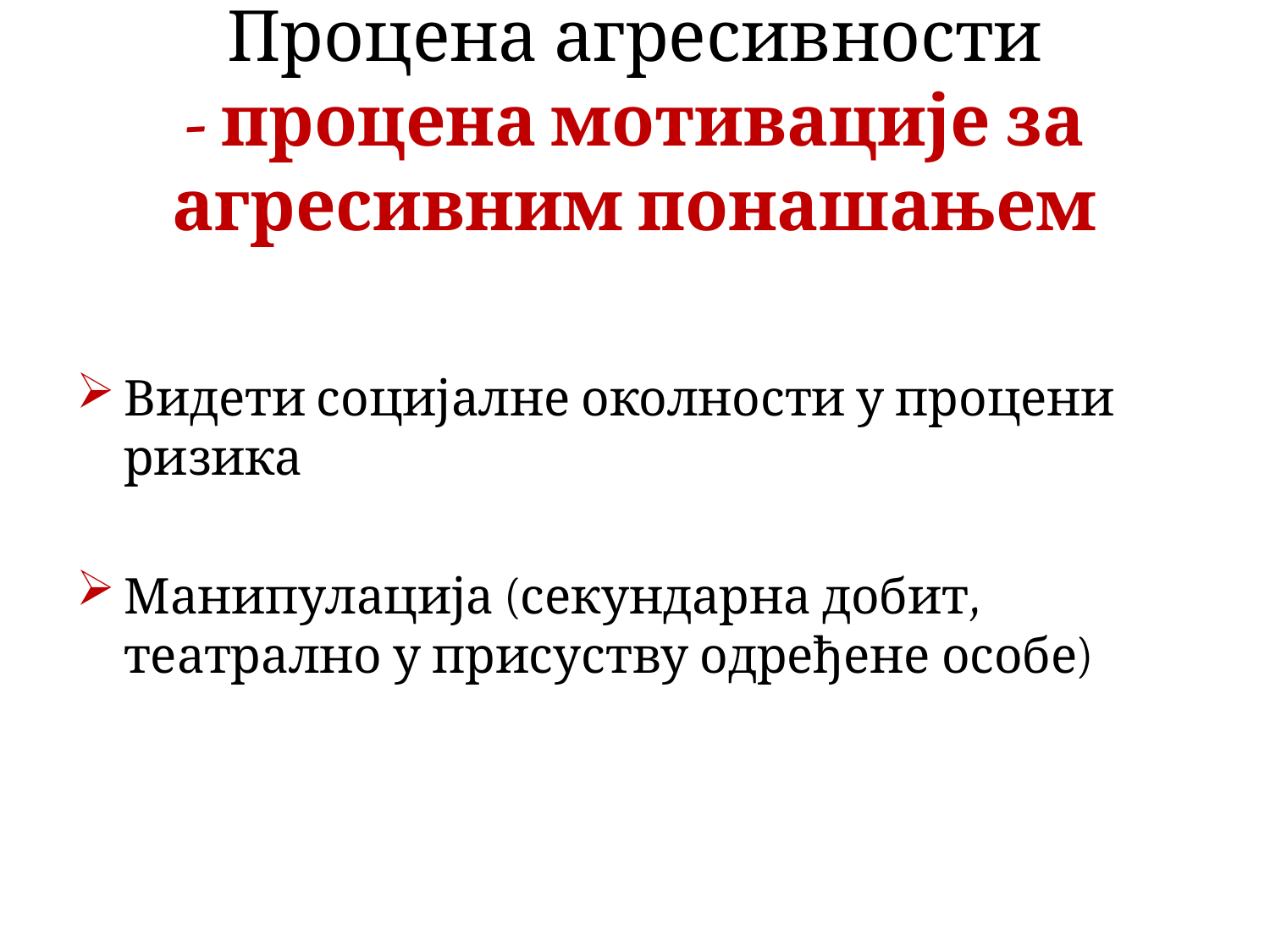

# Процена агресивности - процена мотивације за агресивним понашањем

Видети социјалне околности у процени ризика

Манипулација (секундарна добит, театрално у присуству одређене особе)